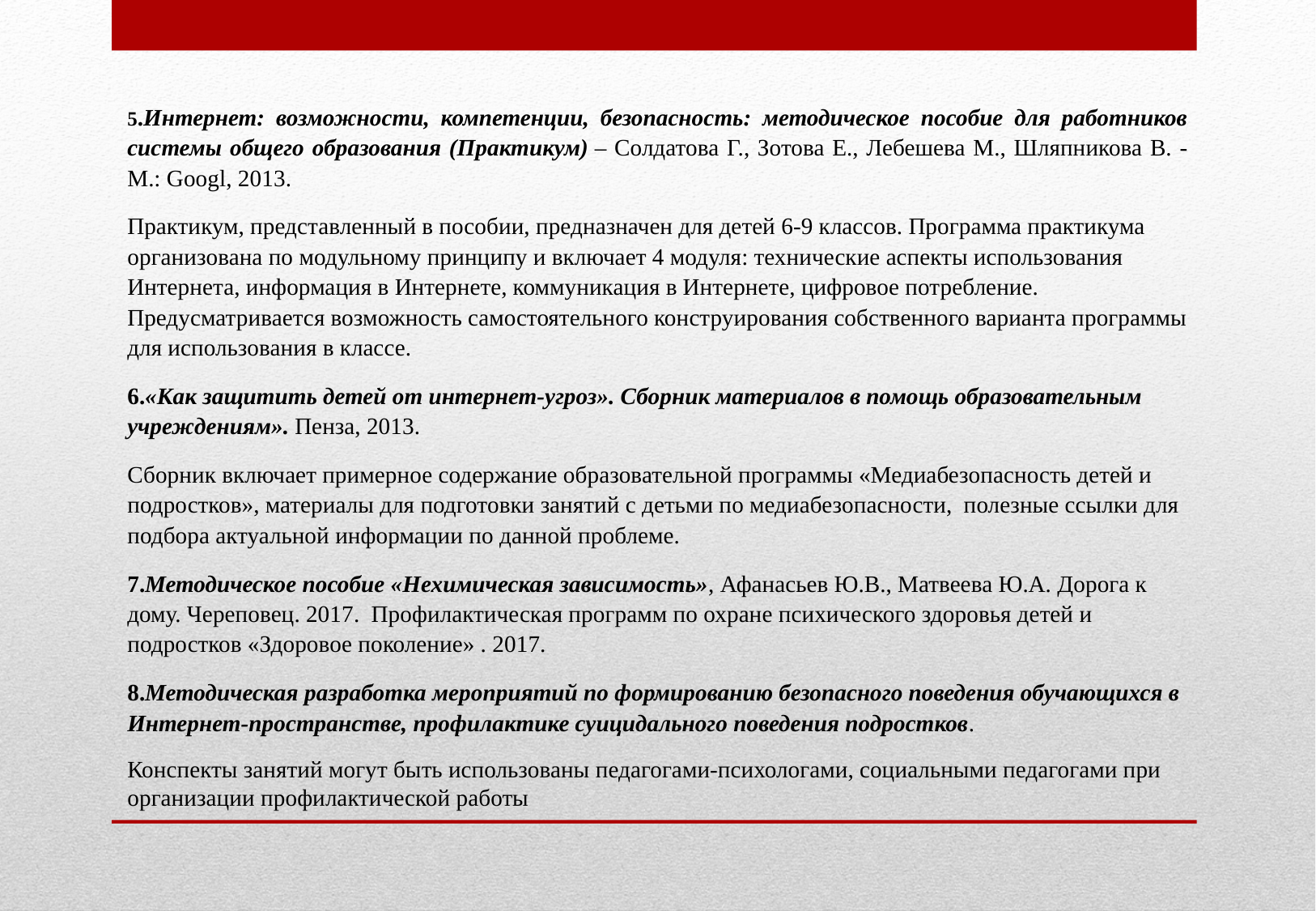

5.Интернет: возможности, компетенции, безопасность: методическое пособие для работников системы общего образования (Практикум) – Солдатова Г., Зотова Е., Лебешева М., Шляпникова В. - М.: Googl, 2013.
Практикум, представленный в пособии, предназначен для детей 6-9 классов. Программа практикума организована по модульному принципу и включает 4 модуля: технические аспекты использования Интернета, информация в Интернете, коммуникация в Интернете, цифровое потребление. Предусматривается возможность самостоятельного конструирования собственного варианта программы для использования в классе.
6.«Как защитить детей от интернет-угроз». Сборник материалов в помощь образовательным учреждениям». Пенза, 2013.
Сборник включает примерное содержание образовательной программы «Медиабезопасность детей и подростков», материалы для подготовки занятий с детьми по медиабезопасности,  полезные ссылки для подбора актуальной информации по данной проблеме.
7.Методическое пособие «Нехимическая зависимость», Афанасьев Ю.В., Матвеева Ю.А. Дорога к дому. Череповец. 2017.  Профилактическая программ по охране психического здоровья детей и подростков «Здоровое поколение» . 2017.
8.Методическая разработка мероприятий по формированию безопасного поведения обучающихся в Интернет-пространстве, профилактике суицидального поведения подростков.
Конспекты занятий могут быть использованы педагогами-психологами, социальными педагогами при организации профилактической работы